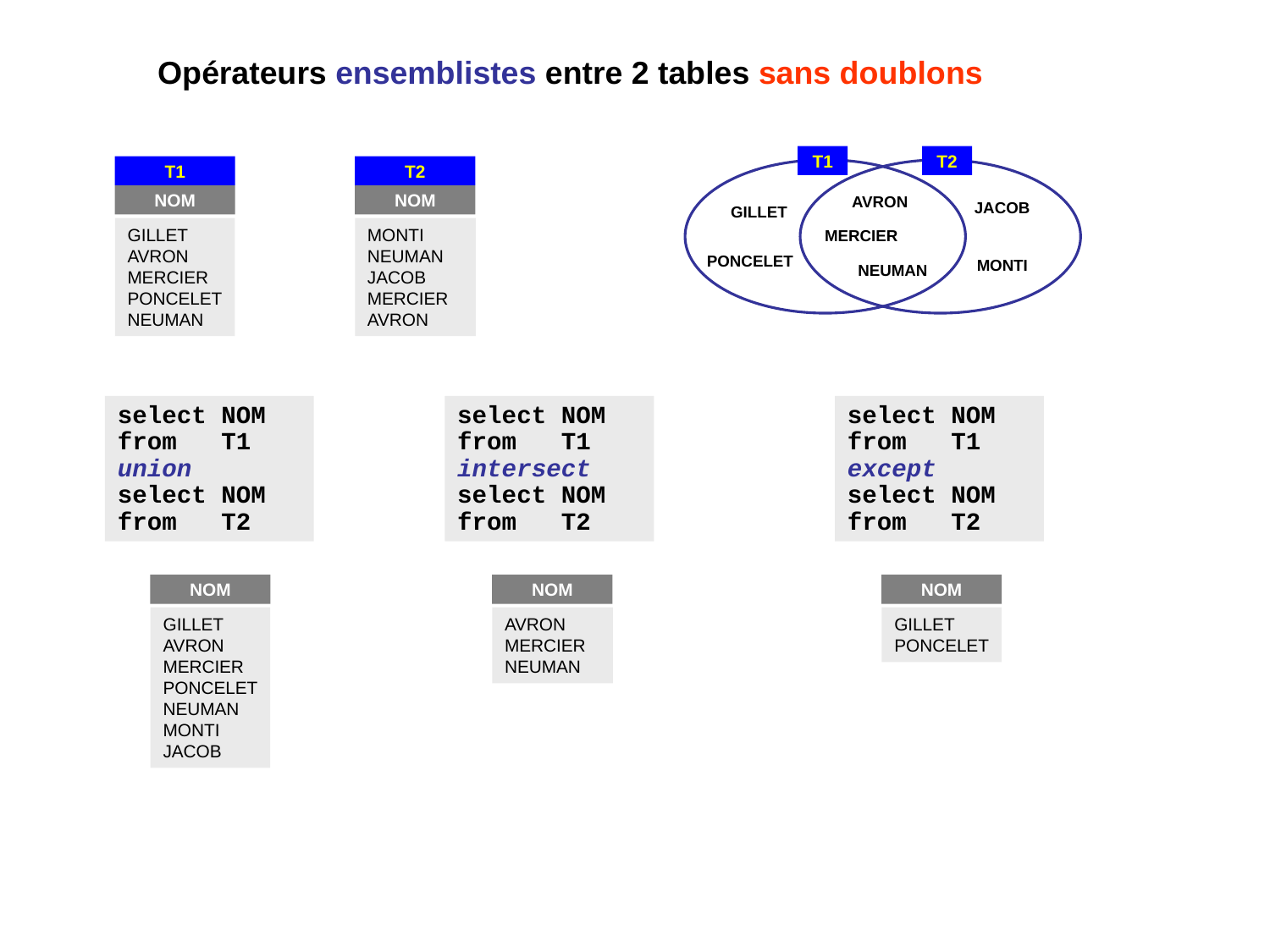

Opérateurs ensemblistes entre 2 tables sans doublons
T1
T2

AVRON
JACOB
GILLET
MERCIER
PONCELET
MONTI
NEUMAN
T1
T2
NOM
NOM
GILLET
AVRON
MERCIER
PONCELET
NEUMAN
MONTI
NEUMAN
JACOB
MERCIER
AVRON
select NOM
from   T1
union
select NOM
from   T2
NOM
GILLET
AVRON
MERCIER
PONCELET
NEUMAN
MONTI
JACOB
select NOM
from   T1
intersect
select NOM
from   T2
NOM
AVRON
MERCIER
NEUMAN
select NOM
from   T1
except
select NOM
from   T2
NOM
GILLET
PONCELET